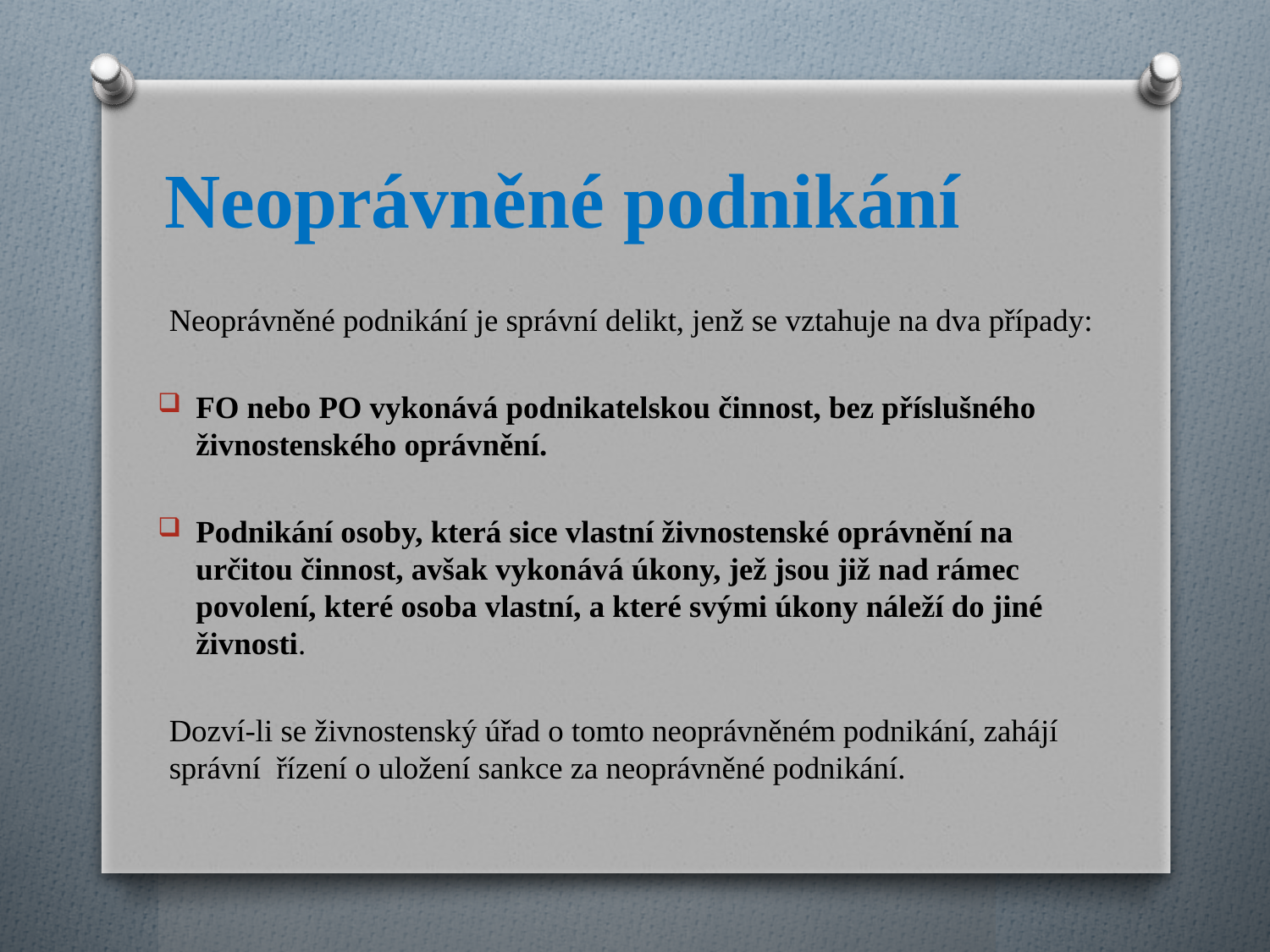

# Neoprávněné podnikání
Neoprávněné podnikání je správní delikt, jenž se vztahuje na dva případy:

FO nebo PO vykonává podnikatelskou činnost, bez příslušného živnostenského oprávnění.

Podnikání osoby, která sice vlastní živnostenské oprávnění na určitou činnost, avšak vykonává úkony, jež jsou již nad rámec povolení, které osoba vlastní, a které svými úkony náleží do jiné živnosti.

Dozví-li se živnostenský úřad o tomto neoprávněném podnikání, zahájí správní  řízení o uložení sankce za neoprávněné podnikání.